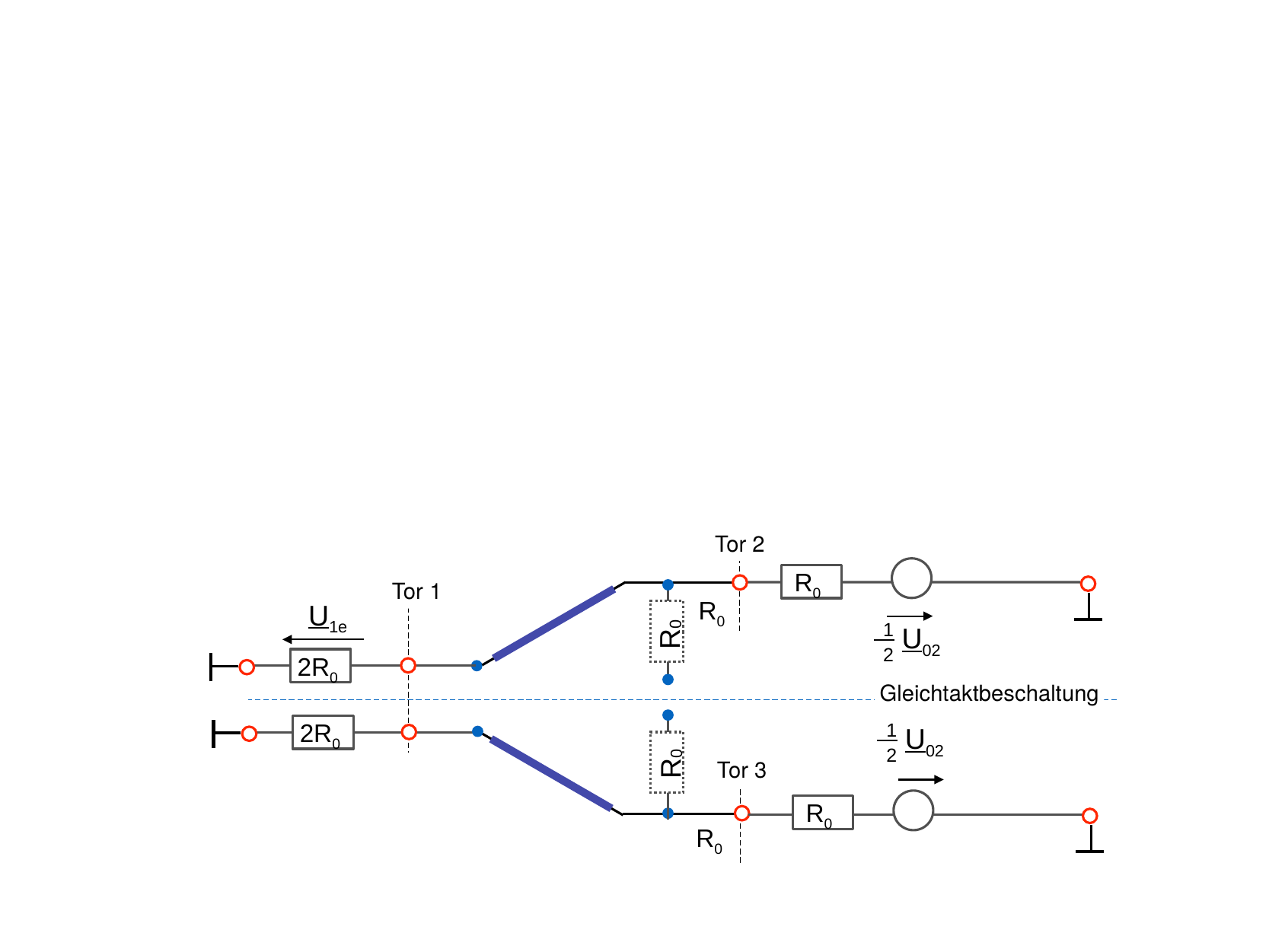

Tor 2

R0

Tor 1

R0
U1e
1
2

 U02
R0

2R0

Gleichtaktbeschaltung

2R0

1
2

 U02

R0

Tor 3

R0

R0